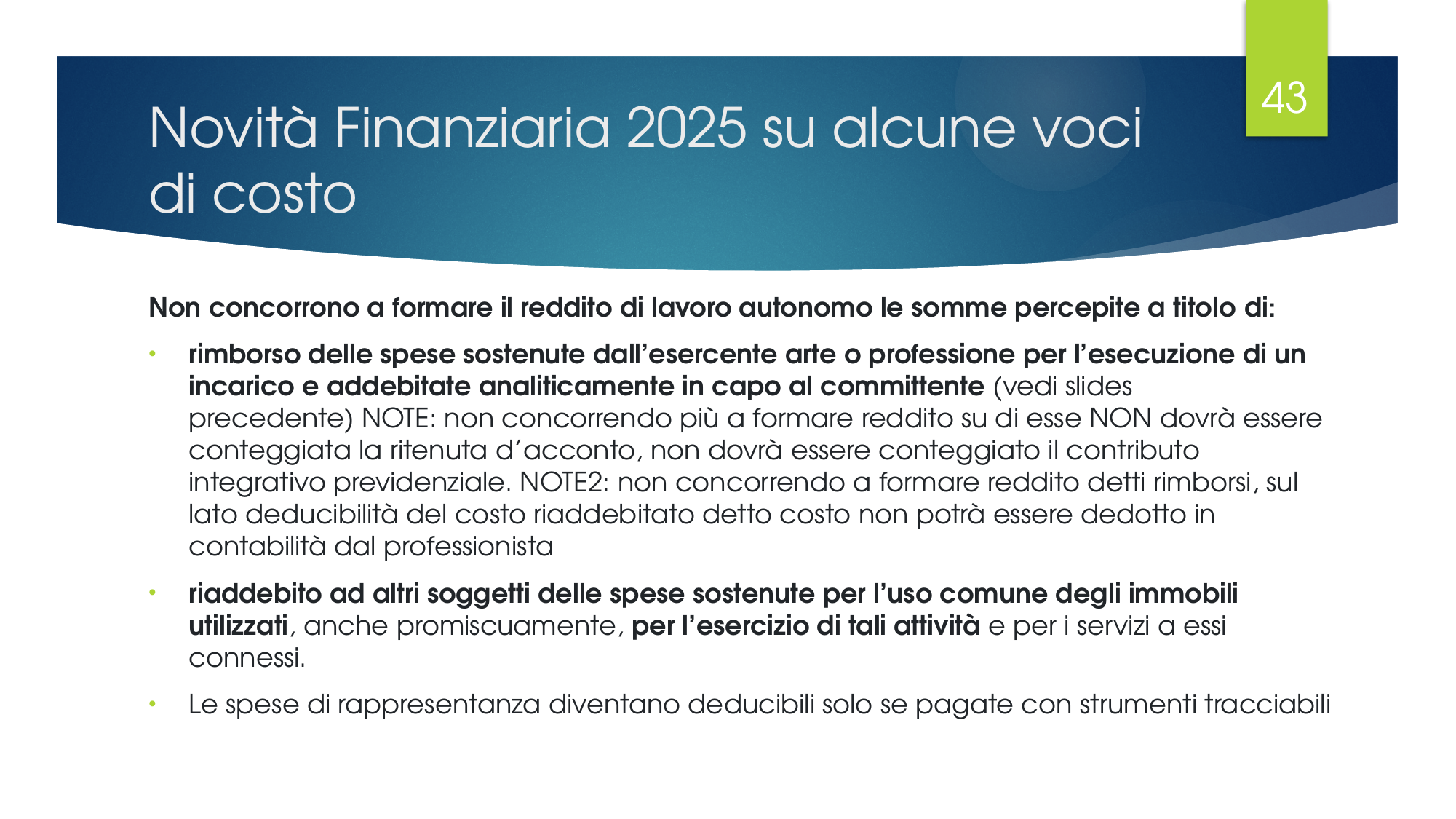

43
# Novità Finanziaria 2025 su alcune voci di costo
Non concorrono a formare il reddito di lavoro autonomo le somme percepite a titolo di:
rimborso delle spese sostenute dall’esercente arte o professione per l’esecuzione di un incarico e addebitate analiticamente in capo al committente (vedi slides precedente) NOTE: non concorrendo più a formare reddito su di esse NON dovrà essere conteggiata la ritenuta d’acconto, non dovrà essere conteggiato il contributo integrativo previdenziale. NOTE2: non concorrendo a formare reddito detti rimborsi, sul lato deducibilità del costo riaddebitato detto costo non potrà essere dedotto in contabilità dal professionista
riaddebito ad altri soggetti delle spese sostenute per l’uso comune degli immobili utilizzati, anche promiscuamente, per l’esercizio di tali attività e per i servizi a essi connessi.
Le spese di rappresentanza diventano deducibili solo se pagate con strumenti tracciabili